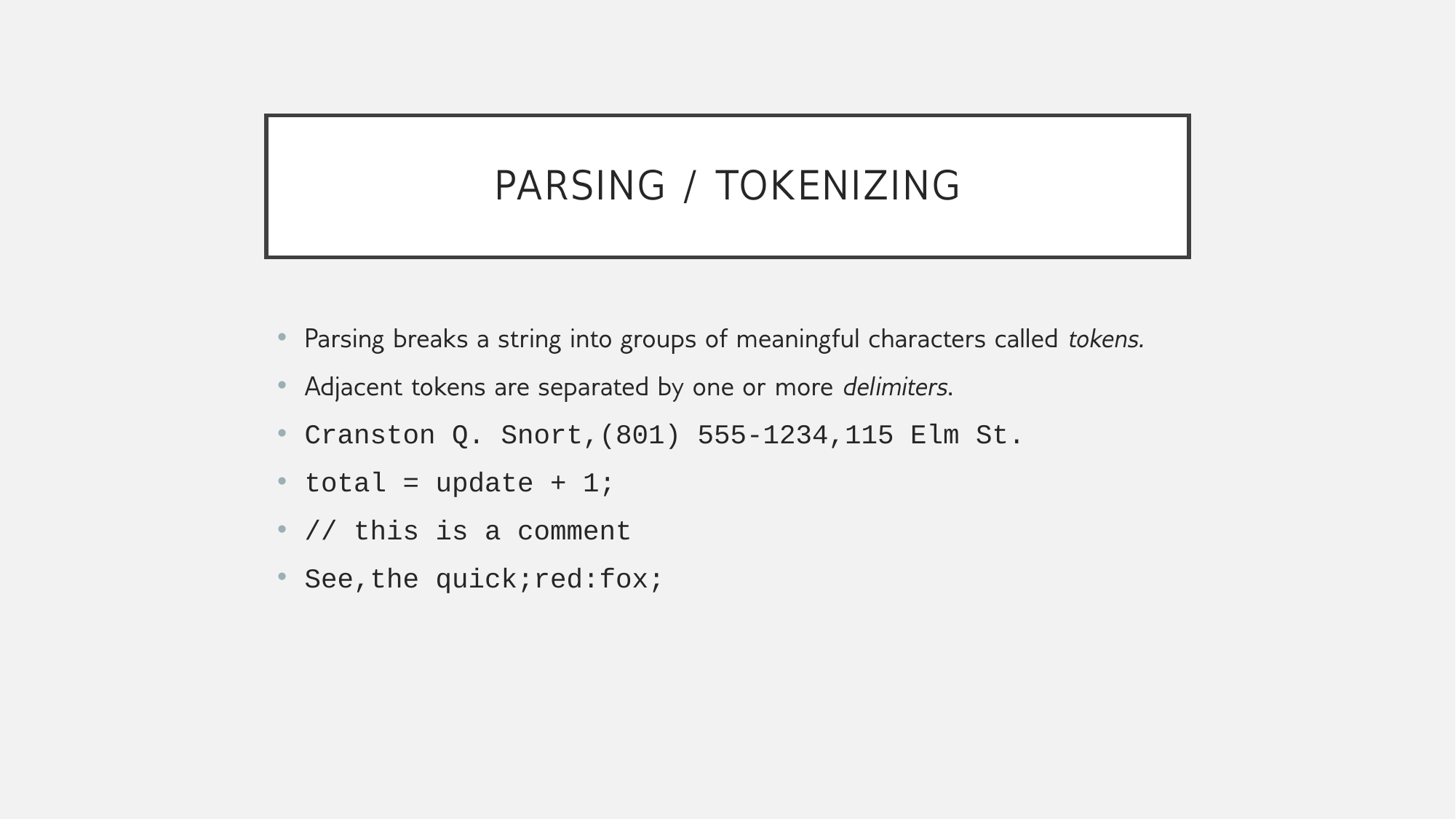

# Parsing / Tokenizing
Parsing breaks a string into groups of meaningful characters called tokens.
Adjacent tokens are separated by one or more delimiters.
Cranston Q. Snort,(801) 555-1234,115 Elm St.
total = update + 1;
// this is a comment
See,the quick;red:fox;